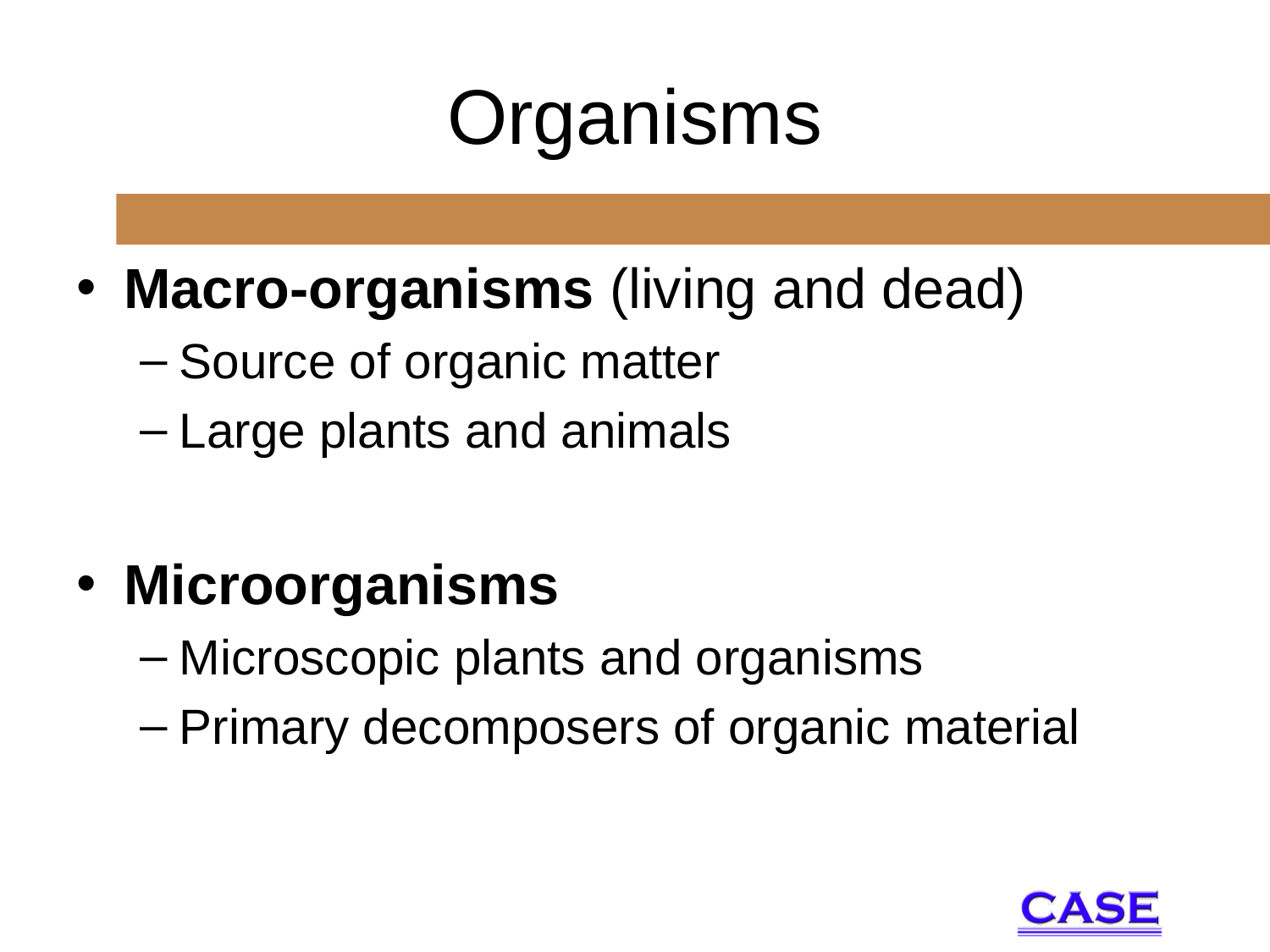

# Organisms
Macro-organisms (living and dead)
Source of organic matter
Large plants and animals

Microorganisms
Microscopic plants and organisms
Primary decomposers of organic material